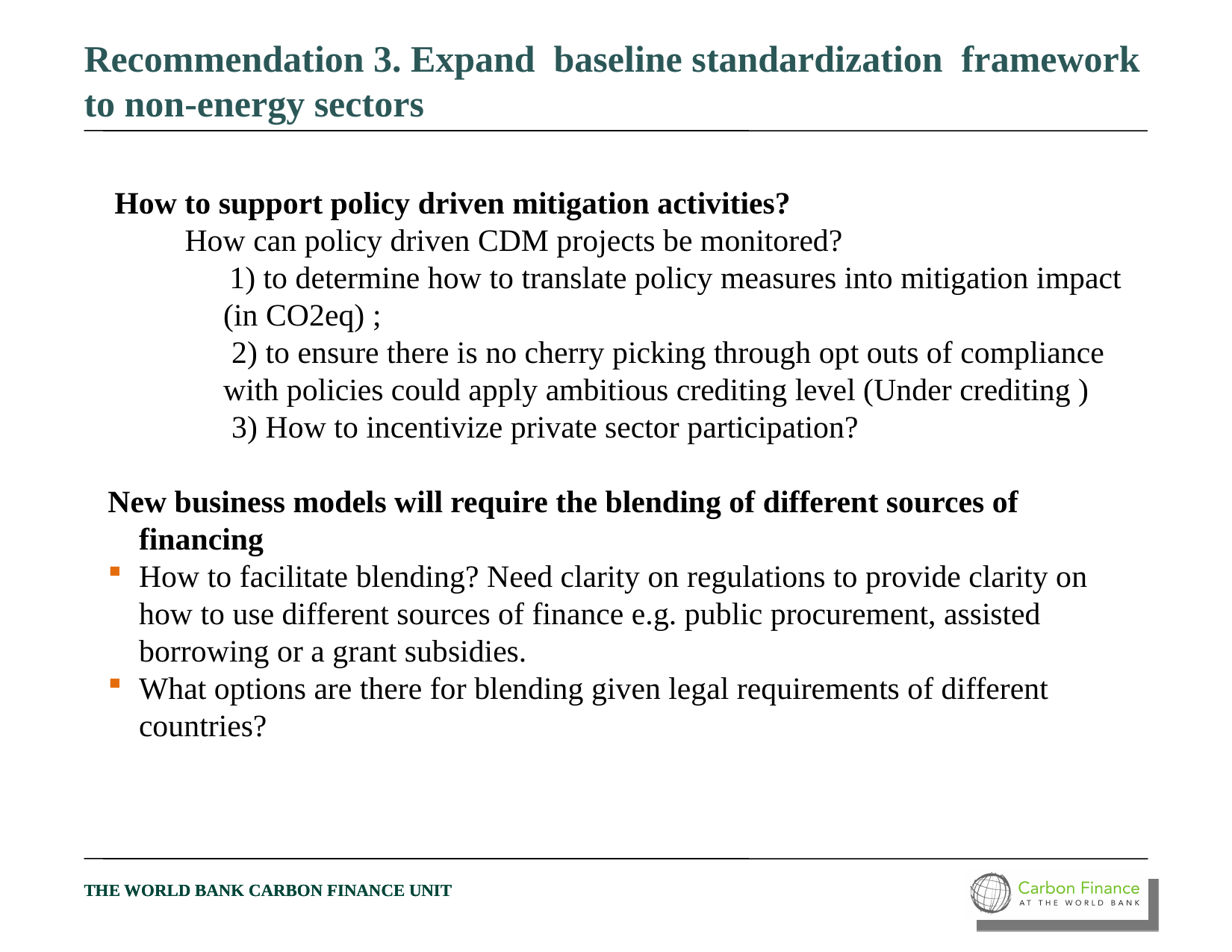

Recommendation 3. Expand  baseline standardization  framework to non-energy sectors

 How to support policy driven mitigation activities?
   How can policy driven CDM projects be monitored?
 1) to determine how to translate policy measures into mitigation impact (in CO2eq) ;
 2) to ensure there is no cherry picking through opt outs of compliance with policies could apply ambitious crediting level (Under crediting )
 3) How to incentivize private sector participation?

New business models will require the blending of different sources of financing
How to facilitate blending? Need clarity on regulations to provide clarity on how to use different sources of finance e.g. public procurement, assisted borrowing or a grant subsidies.
What options are there for blending given legal requirements of different countries?